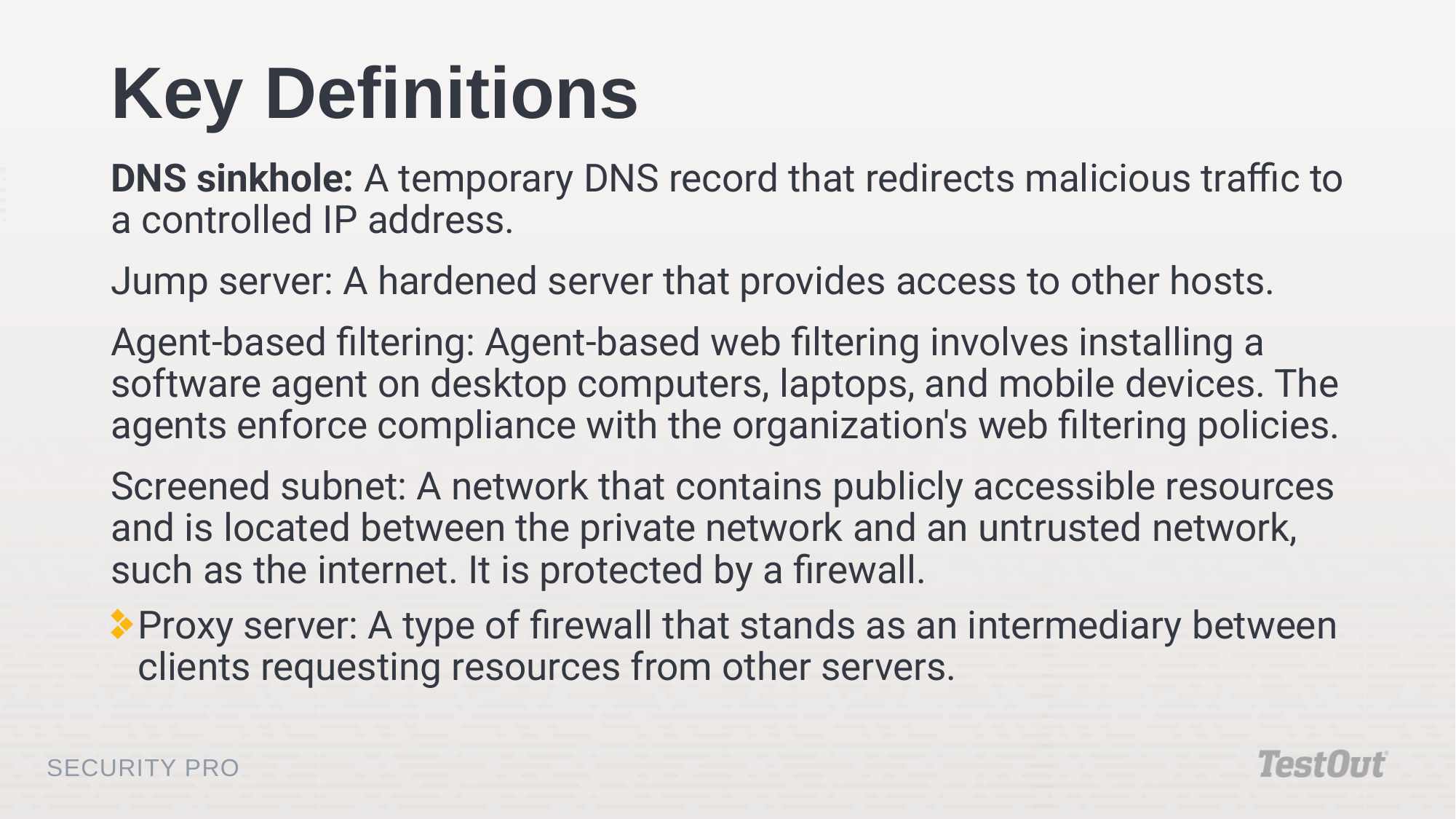

# Key Definitions
DNS sinkhole: A temporary DNS record that redirects malicious traffic to a controlled IP address.
Jump server: A hardened server that provides access to other hosts.
Agent-based filtering: Agent-based web filtering involves installing a software agent on desktop computers, laptops, and mobile devices. The agents enforce compliance with the organization's web filtering policies.
Screened subnet: A network that contains publicly accessible resources and is located between the private network and an untrusted network, such as the internet. It is protected by a firewall.
Proxy server: A type of firewall that stands as an intermediary between clients requesting resources from other servers.
Security Pro